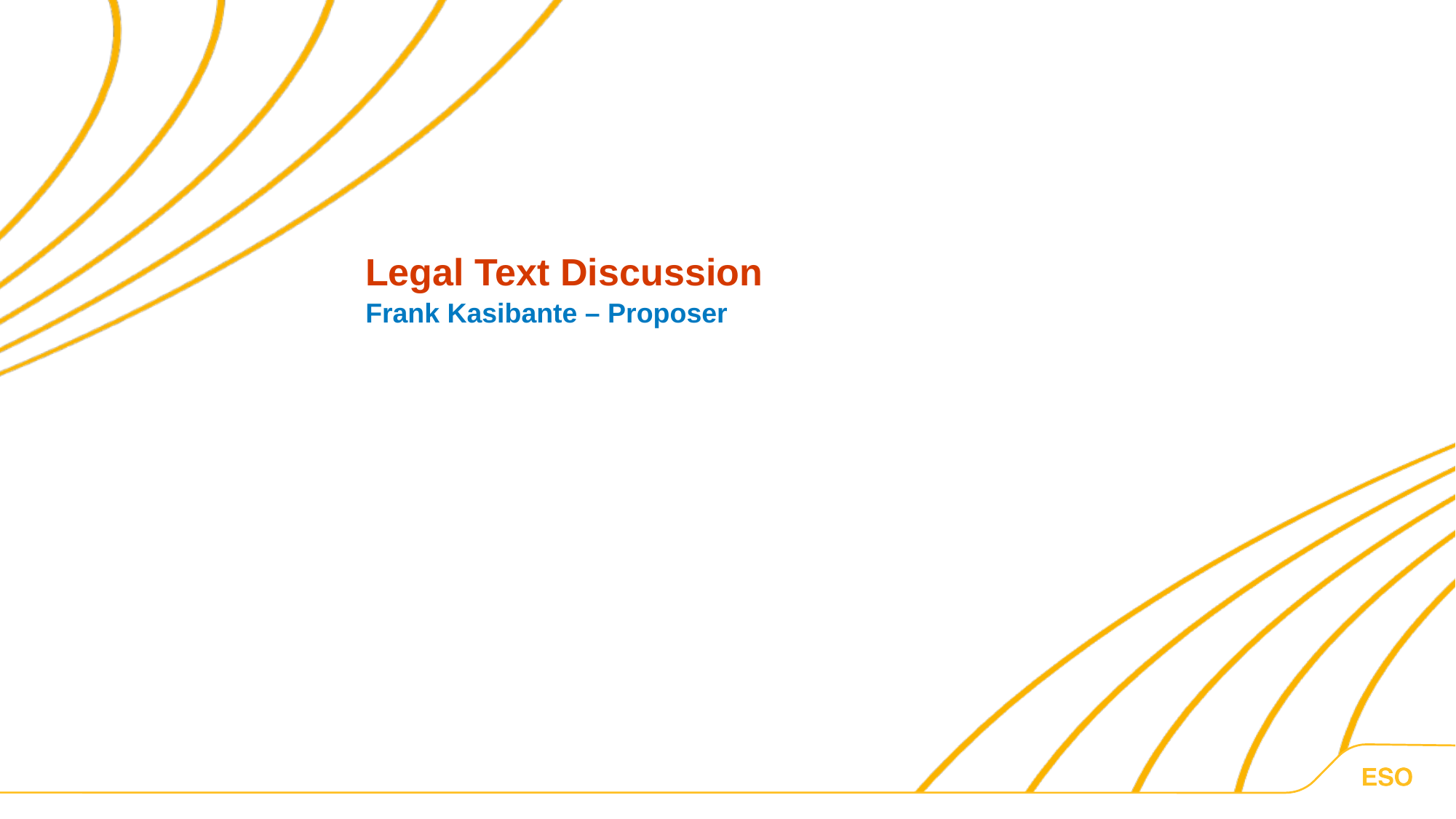

Legal Text Discussion
Frank Kasibante – Proposer